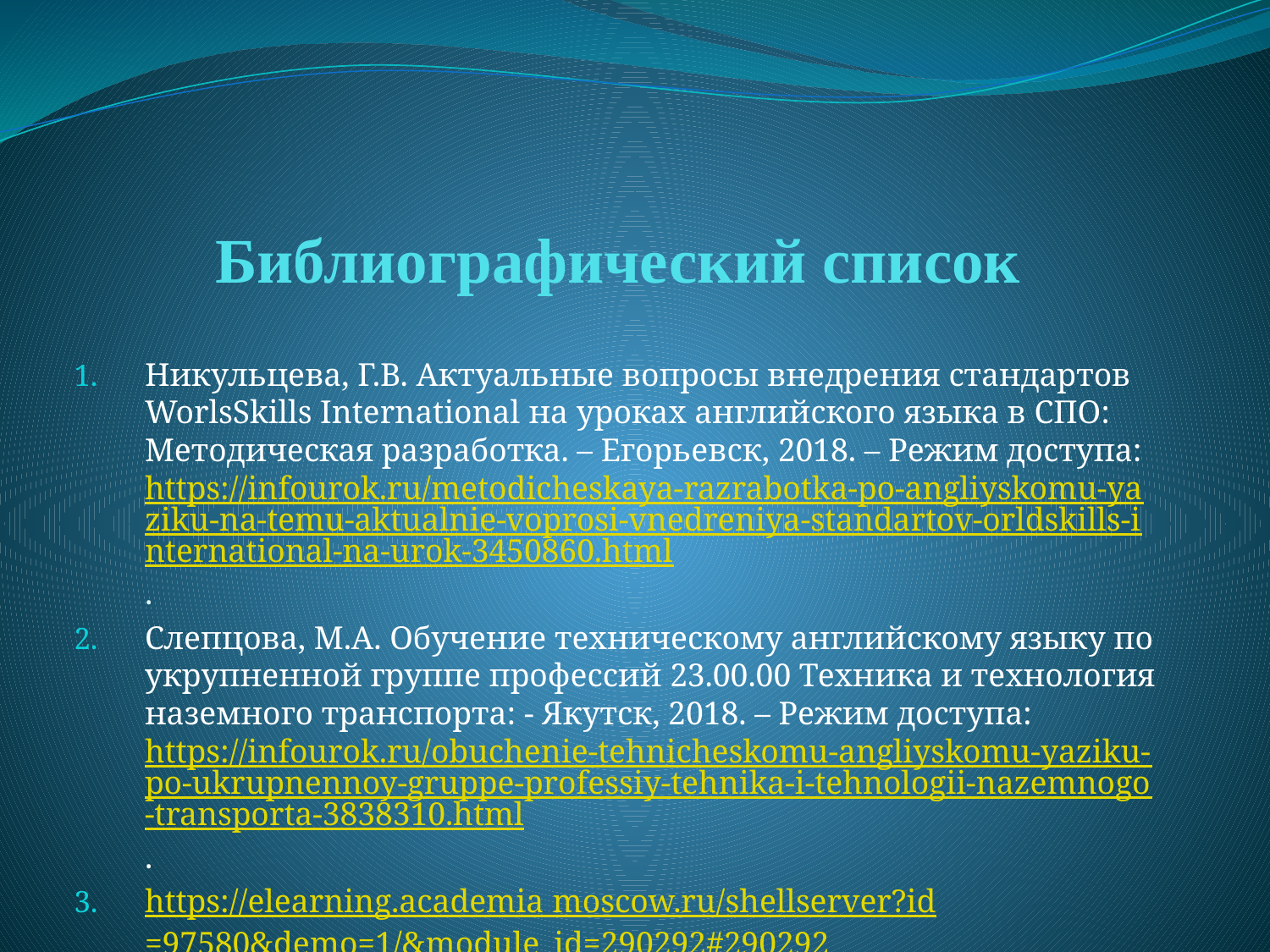

# Библиографический список

Никульцева, Г.В. Актуальные вопросы внедрения стандартов WorlsSkills International на уроках английского языка в СПО: Методическая разработка. – Егорьевск, 2018. – Режим доступа: https://infourok.ru/metodicheskaya-razrabotka-po-angliyskomu-yaziku-na-temu-aktualnie-voprosi-vnedreniya-standartov-orldskills-international-na-urok-3450860.html.
Слепцова, М.А. Обучение техническому английскому языку по укрупненной группе профессий 23.00.00 Техника и технология наземного транспорта: - Якутск, 2018. – Режим доступа: https://infourok.ru/obuchenie-tehnicheskomu-angliyskomu-yaziku-po-ukrupnennoy-gruppe-professiy-tehnika-i-tehnologii-nazemnogo-transporta-3838310.html.
https://elearning.academia moscow.ru/shellserver?id=97580&demo=1/&module_id=290292#290292